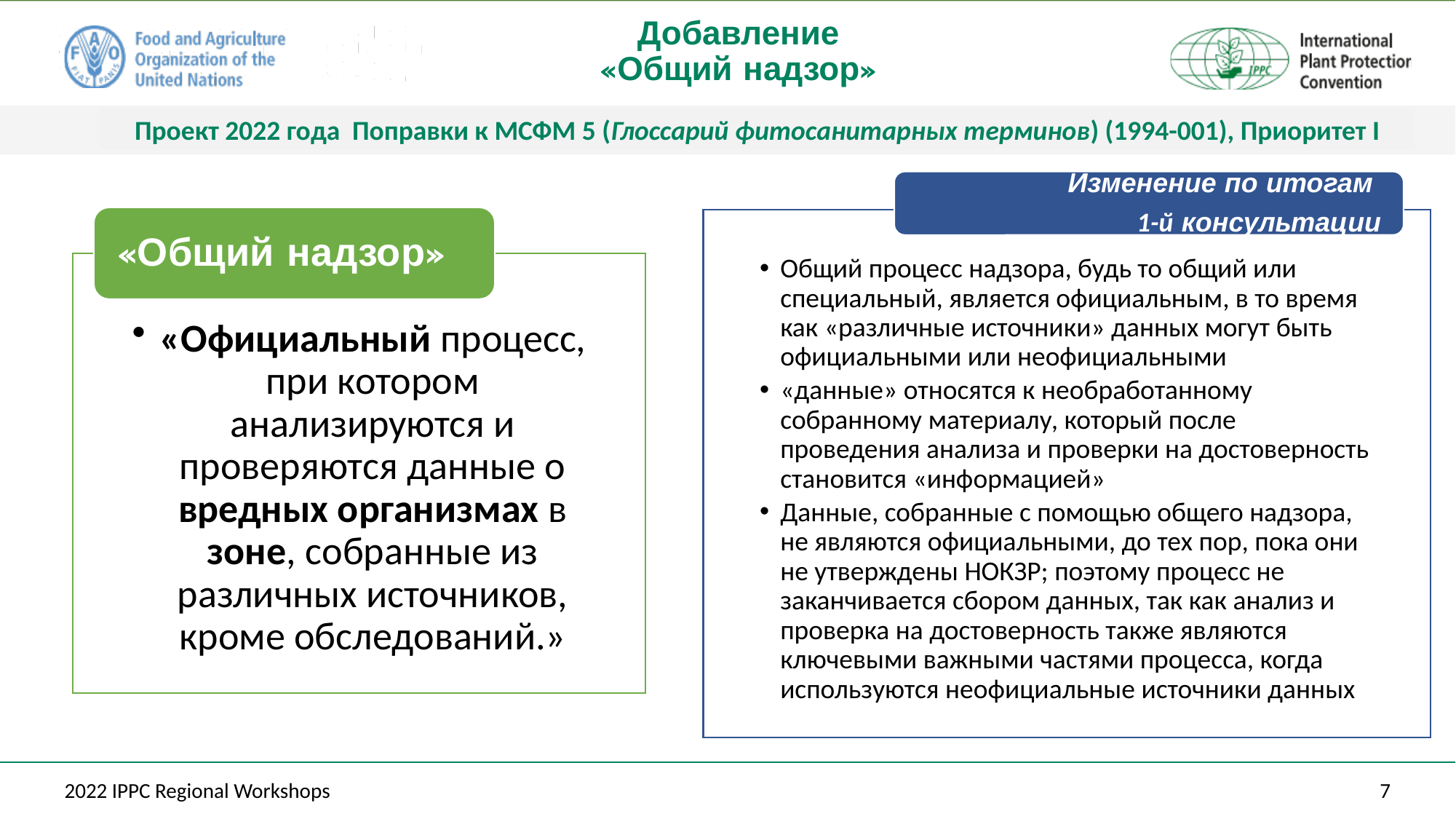

# Добавление «Общий надзор»
Проект 2022 года  Поправки к МСФМ 5 (Глоссарий фитосанитарных терминов) (1994-001), Приоритет I
Общий процесс надзора, будь то общий или специальный, является официальным, в то время как «различные источники» данных могут быть официальными или неофициальными
«данные» относятся к необработанному собранному материалу, который после проведения анализа и проверки на достоверность становится «информацией»
Данные, собранные с помощью общего надзора, не являются официальными, до тех пор, пока они не утверждены НОКЗР; поэтому процесс не заканчивается сбором данных, так как анализ и проверка на достоверность также являются ключевыми важными частями процесса, когда используются неофициальные источники данных
Изменение по итогам
1-й консультации
«Официальный процесс, при котором анализируются и проверяются данные о вредных организмах в зоне, собранные из различных источников, кроме обследований.»
«Общий надзор»